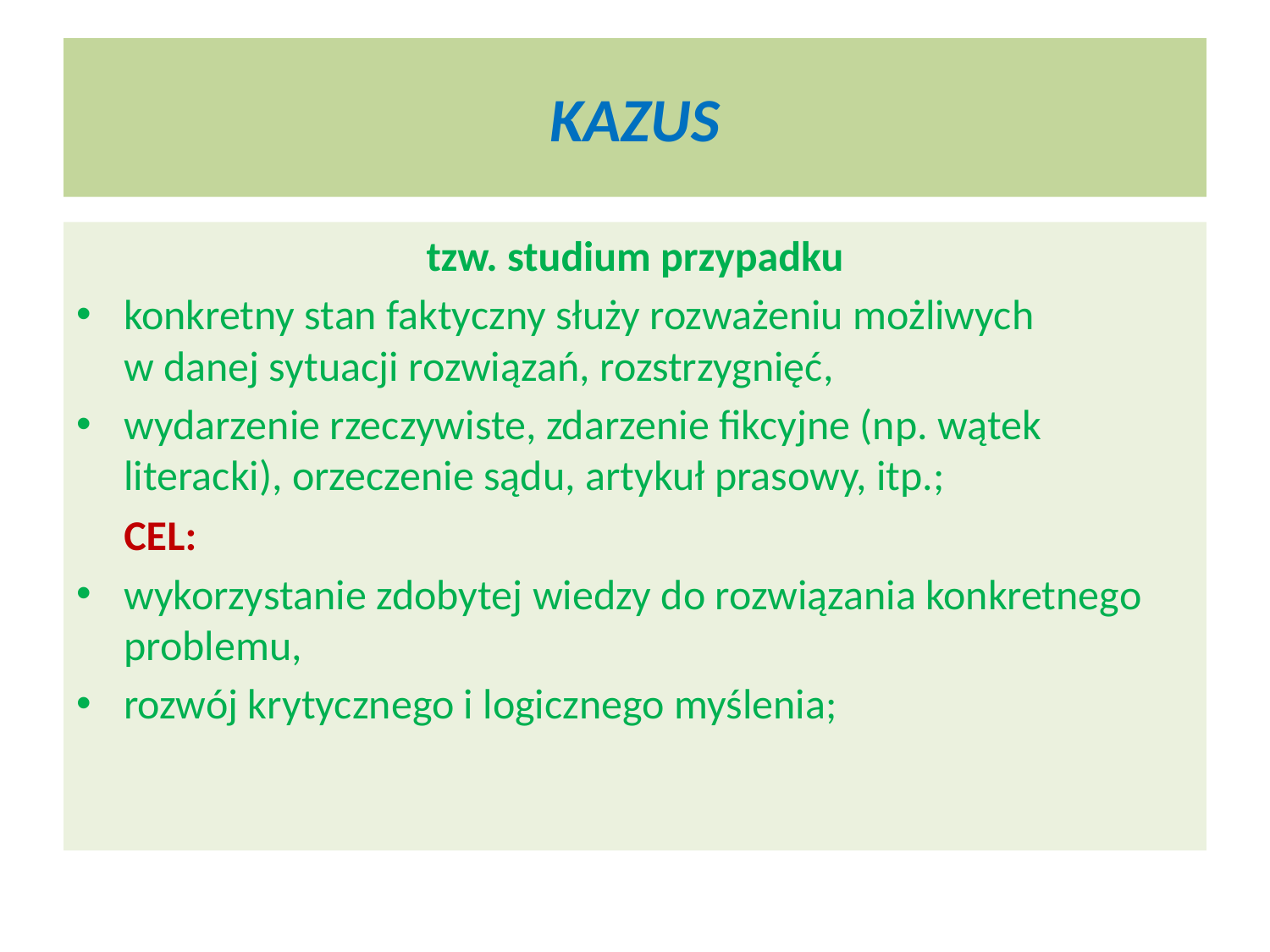

# KAZUS
tzw. studium przypadku
konkretny stan faktyczny służy rozważeniu możliwych
w danej sytuacji rozwiązań, rozstrzygnięć,
wydarzenie rzeczywiste, zdarzenie fikcyjne (np. wątek literacki), orzeczenie sądu, artykuł prasowy, itp.;
	CEL:
wykorzystanie zdobytej wiedzy do rozwiązania konkretnego problemu,
rozwój krytycznego i logicznego myślenia;